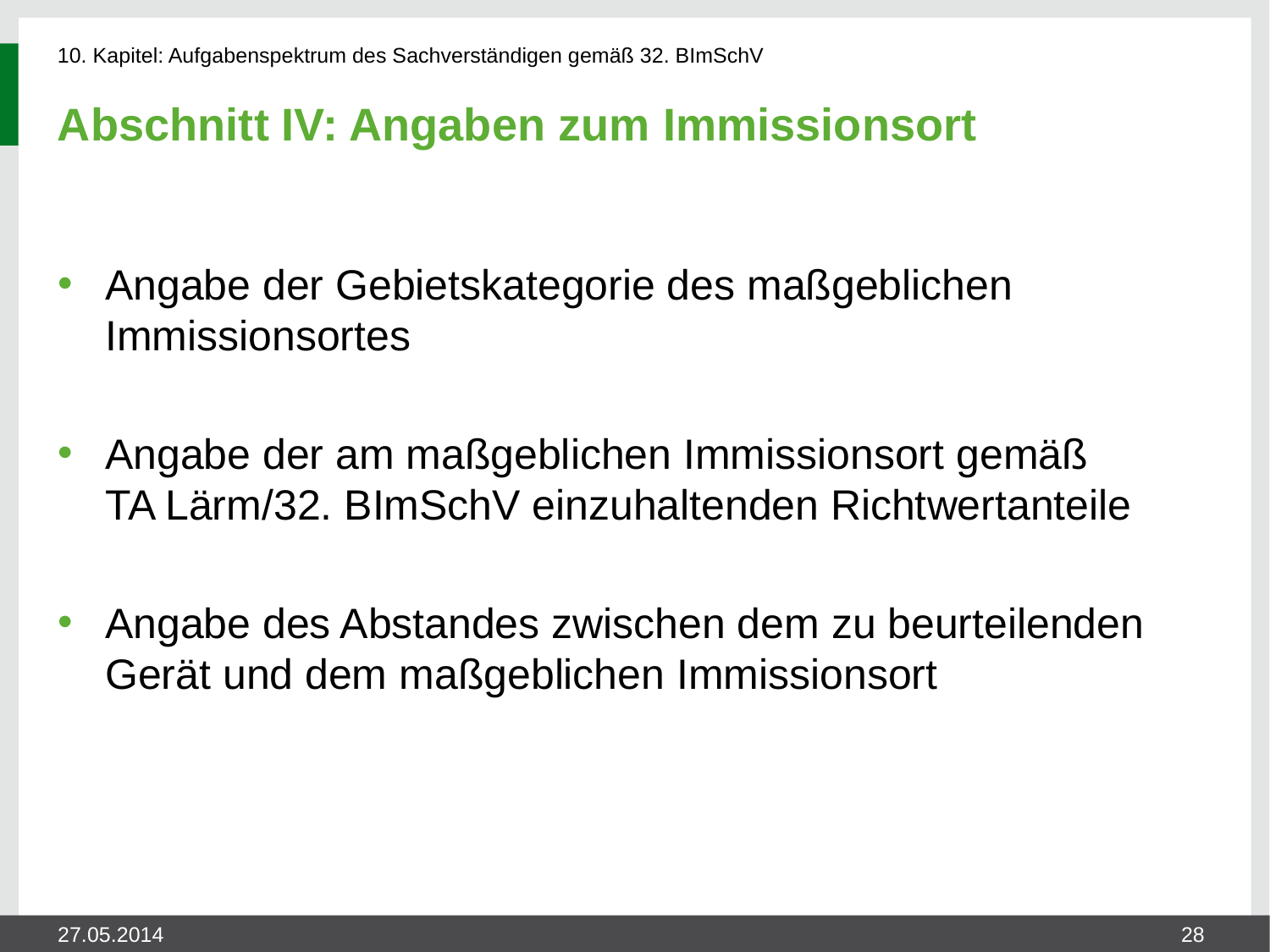

# Abschnitt IV: Angaben zum Immissionsort
Angabe der Gebietskategorie des maßgeblichen Immissionsortes

Angabe der am maßgeblichen Immissionsort gemäß
TA Lärm/32. BImSchV einzuhaltenden Richtwertanteile

Angabe des Abstandes zwischen dem zu beurteilenden Gerät und dem maßgeblichen Immissionsort

27.05.2014
28